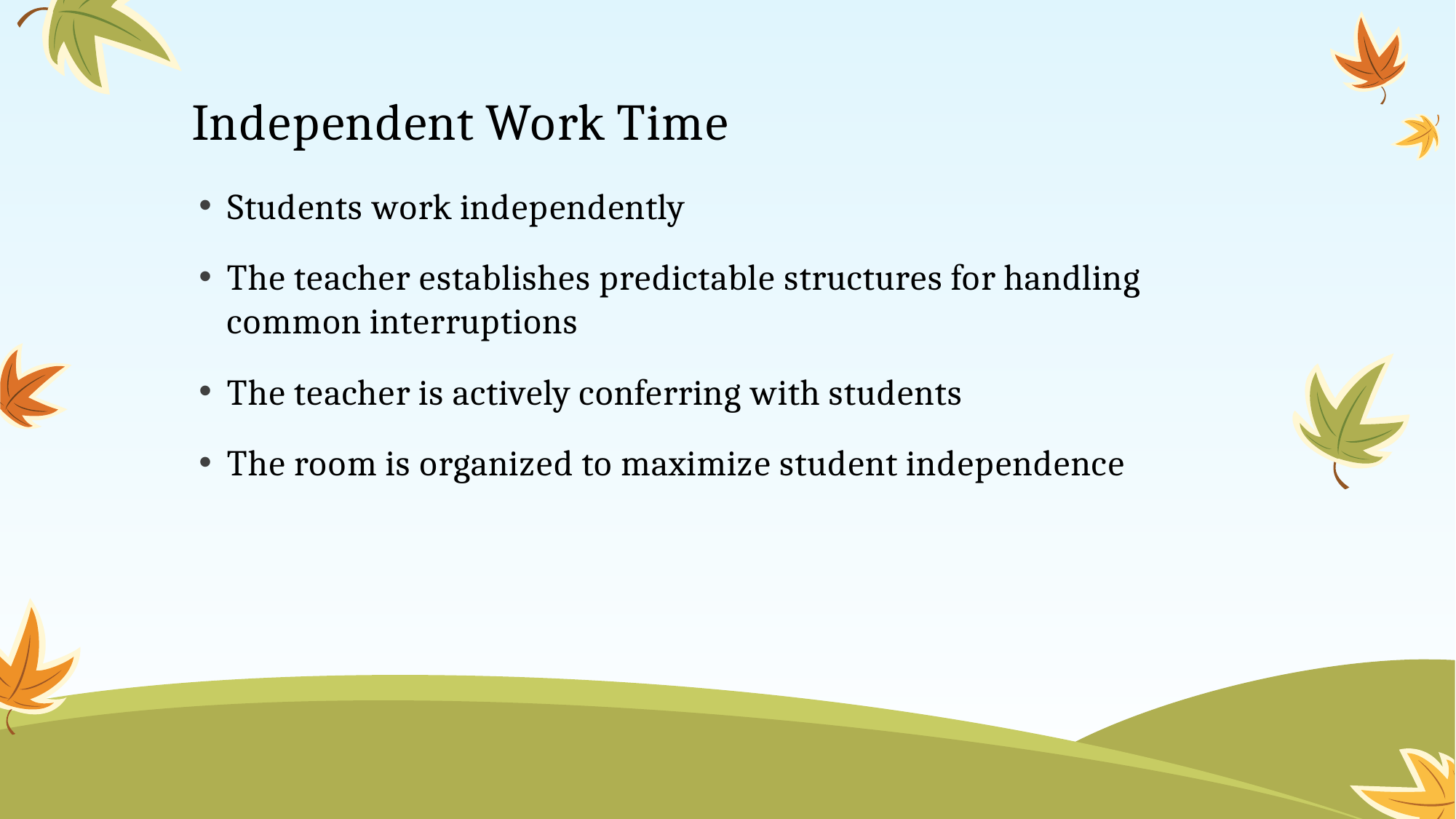

# Independent Work Time
Students work independently
The teacher establishes predictable structures for handling common interruptions
The teacher is actively conferring with students
The room is organized to maximize student independence